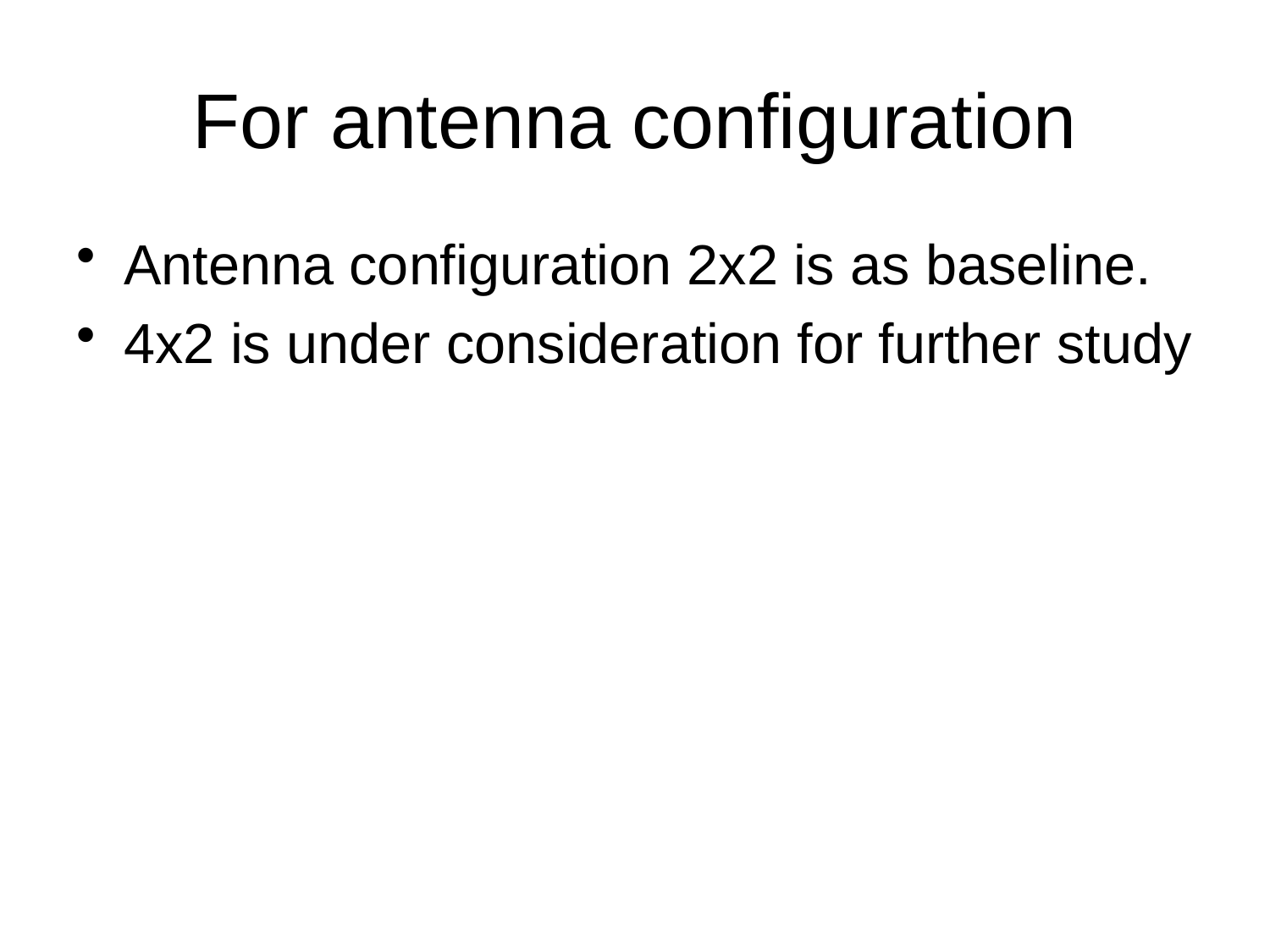

# For antenna configuration
Antenna configuration 2x2 is as baseline.
4x2 is under consideration for further study